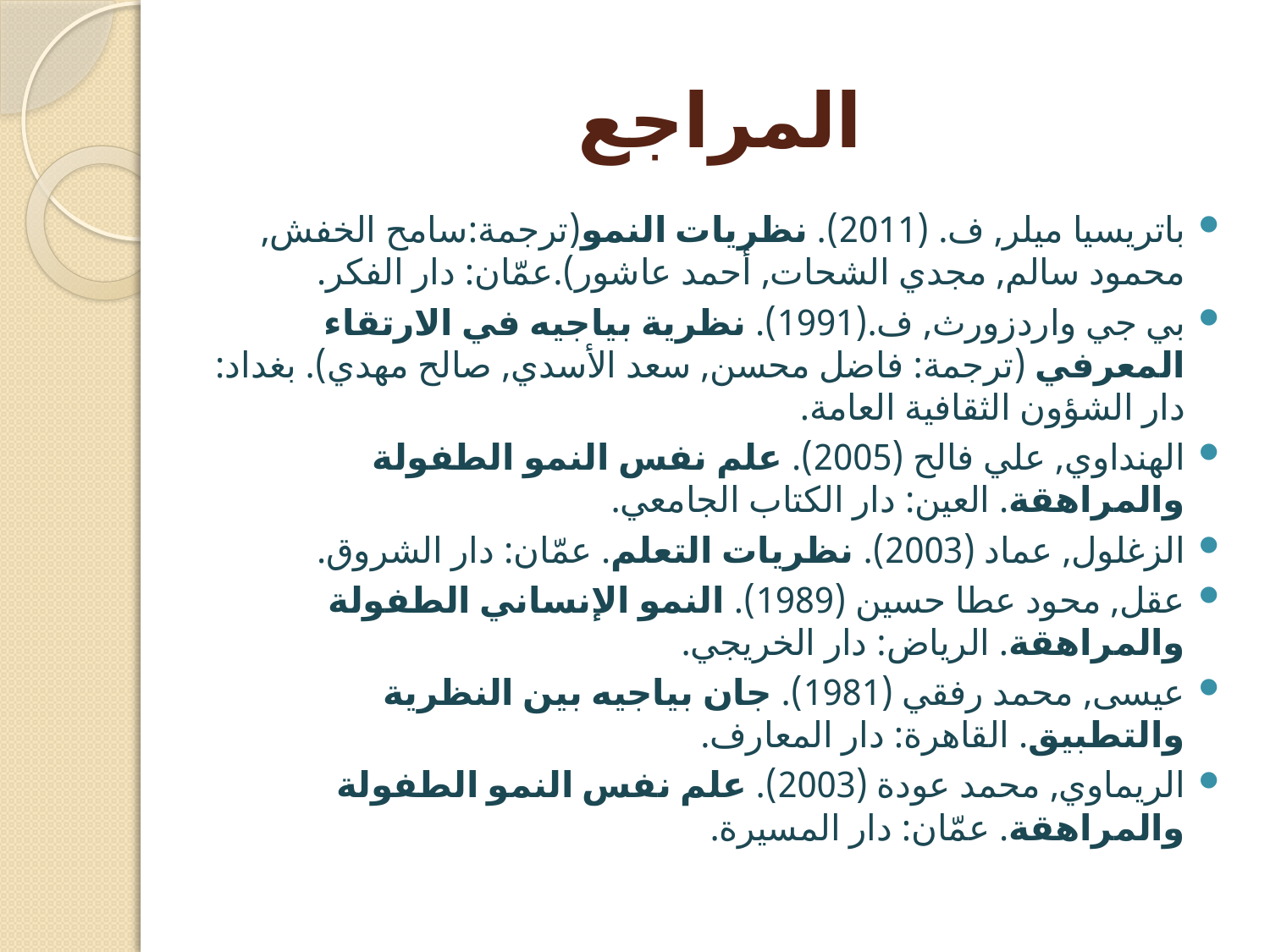

# المراجع
باتريسيا ميلر, ف. (2011). نظريات النمو(ترجمة:سامح الخفش, محمود سالم, مجدي الشحات, أحمد عاشور).عمّان: دار الفكر.
بي جي واردزورث, ف.(1991). نظرية بياجيه في الارتقاء المعرفي (ترجمة: فاضل محسن, سعد الأسدي, صالح مهدي). بغداد: دار الشؤون الثقافية العامة.
الهنداوي, علي فالح (2005). علم نفس النمو الطفولة والمراهقة. العين: دار الكتاب الجامعي.
الزغلول, عماد (2003). نظريات التعلم. عمّان: دار الشروق.
عقل, محود عطا حسين (1989). النمو الإنساني الطفولة والمراهقة. الرياض: دار الخريجي.
عيسى, محمد رفقي (1981). جان بياجيه بين النظرية والتطبيق. القاهرة: دار المعارف.
الريماوي, محمد عودة (2003). علم نفس النمو الطفولة والمراهقة. عمّان: دار المسيرة.